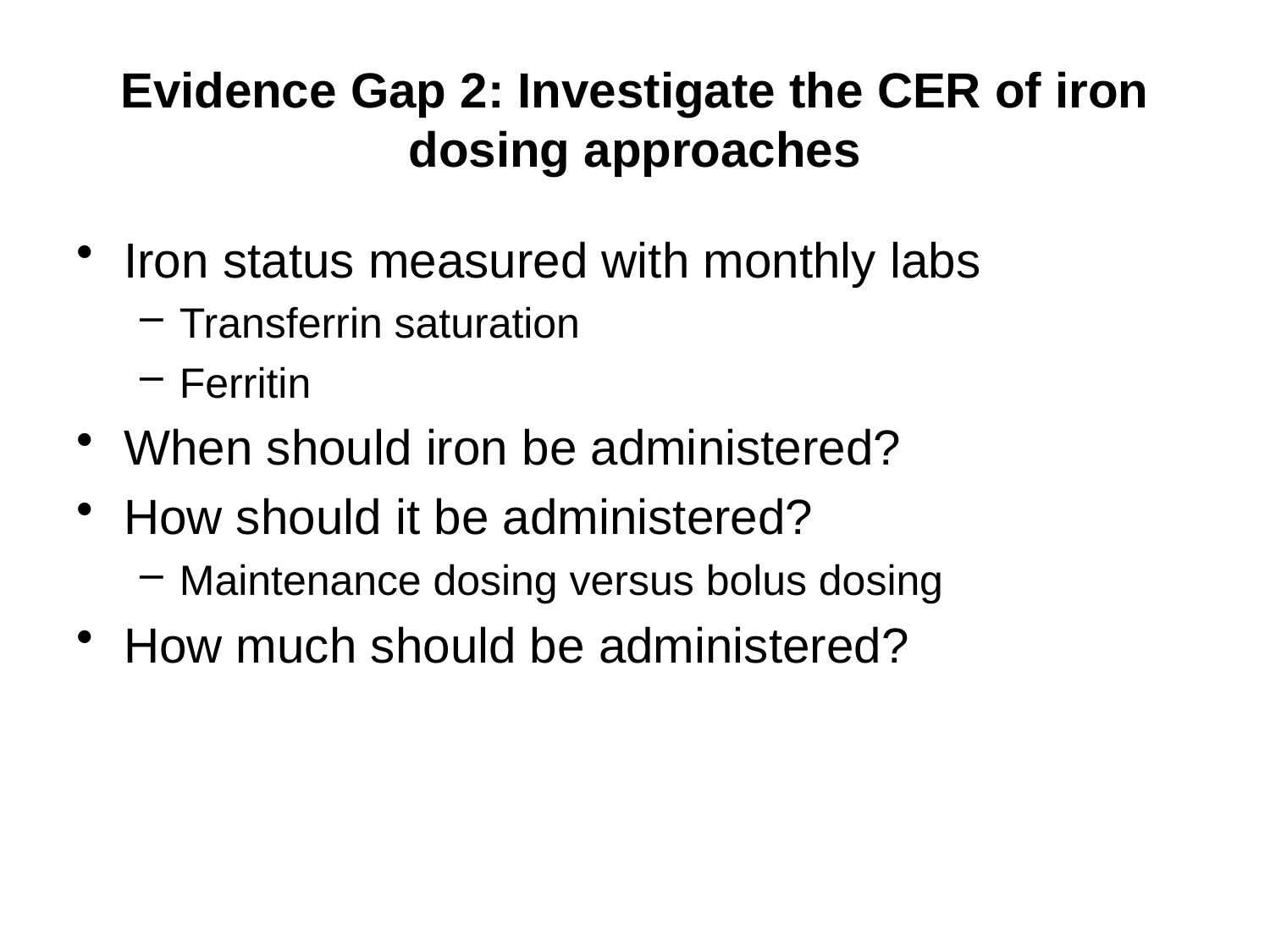

# Evidence Gap 2: Investigate the CER of iron dosing approaches
Iron status measured with monthly labs
Transferrin saturation
Ferritin
When should iron be administered?
How should it be administered?
Maintenance dosing versus bolus dosing
How much should be administered?